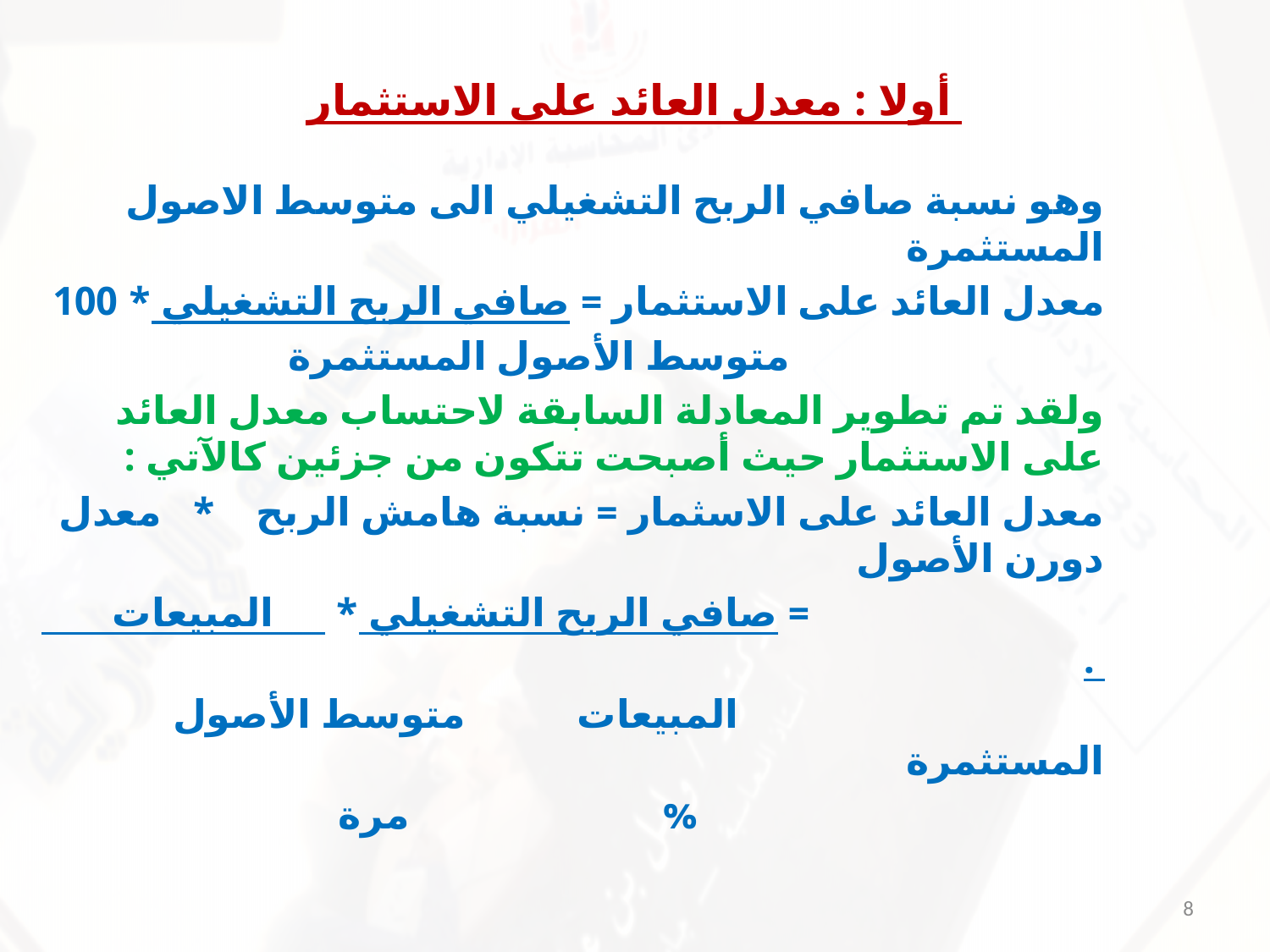

# أولا : معدل العائد على الاستثمار
وهو نسبة صافي الربح التشغيلي الى متوسط الاصول المستثمرة
معدل العائد على الاستثمار = صافي الربح التشغيلي * 100
                               متوسط الأصول المستثمرة
ولقد تم تطوير المعادلة السابقة لاحتساب معدل العائد على الاستثمار حيث أصبحت تتكون من جزئين كالآتي :
معدل العائد على الاسثمار = نسبة هامش الربح    *   معدل دورن الأصول
                             = صافي الربح التشغيلي *      المبيعات         .
                                    المبيعات           متوسط الأصول المستثمرة
                                        %                         مرة
8